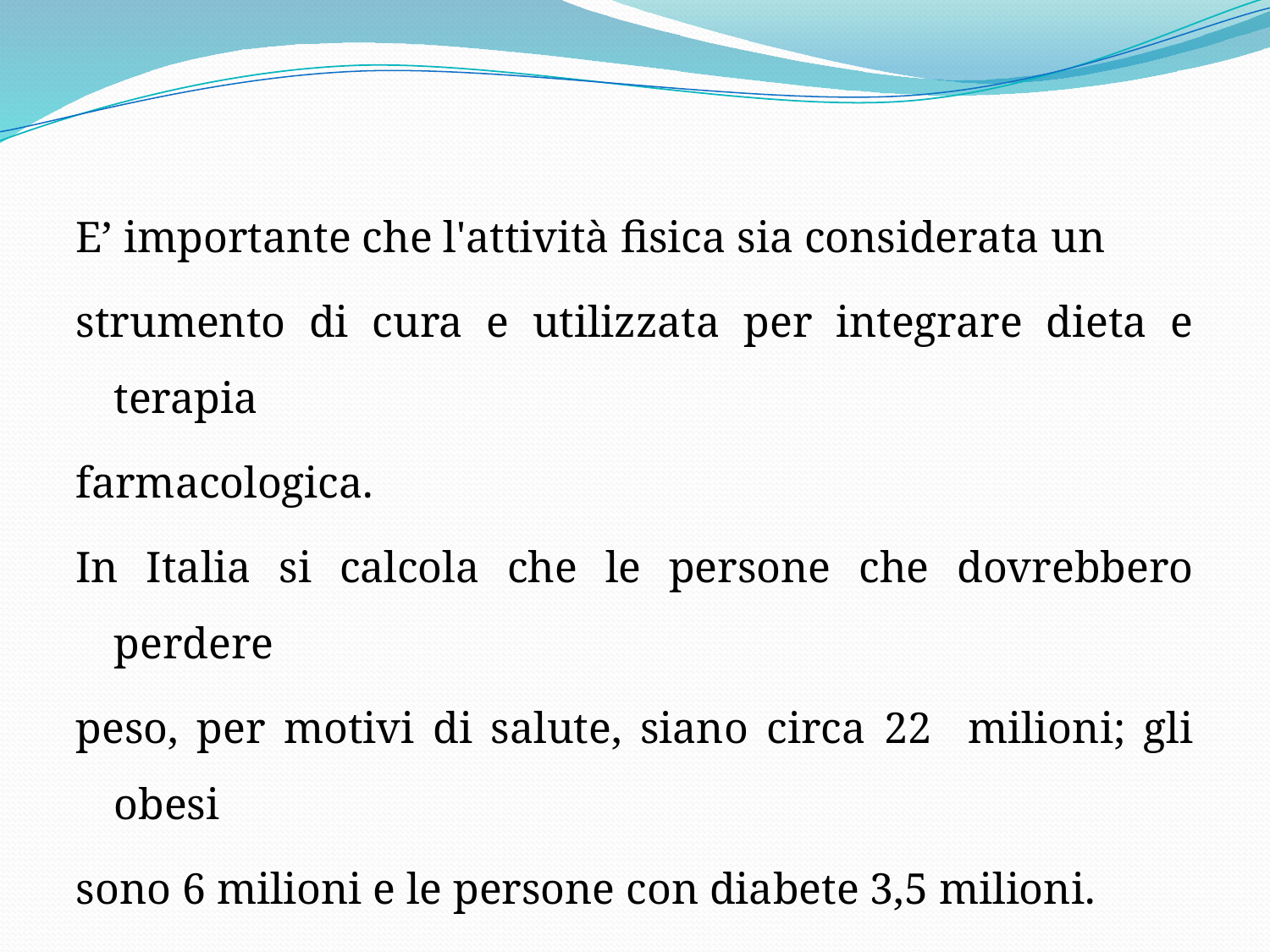

E’ importante che l'attività fisica sia considerata un
strumento di cura e utilizzata per integrare dieta e terapia
farmacologica.
In Italia si calcola che le persone che dovrebbero perdere
peso, per motivi di salute, siano circa 22  milioni; gli obesi
sono 6 milioni e le persone con diabete 3,5 milioni.
2 milioni gli italiani affetti da diabesità.